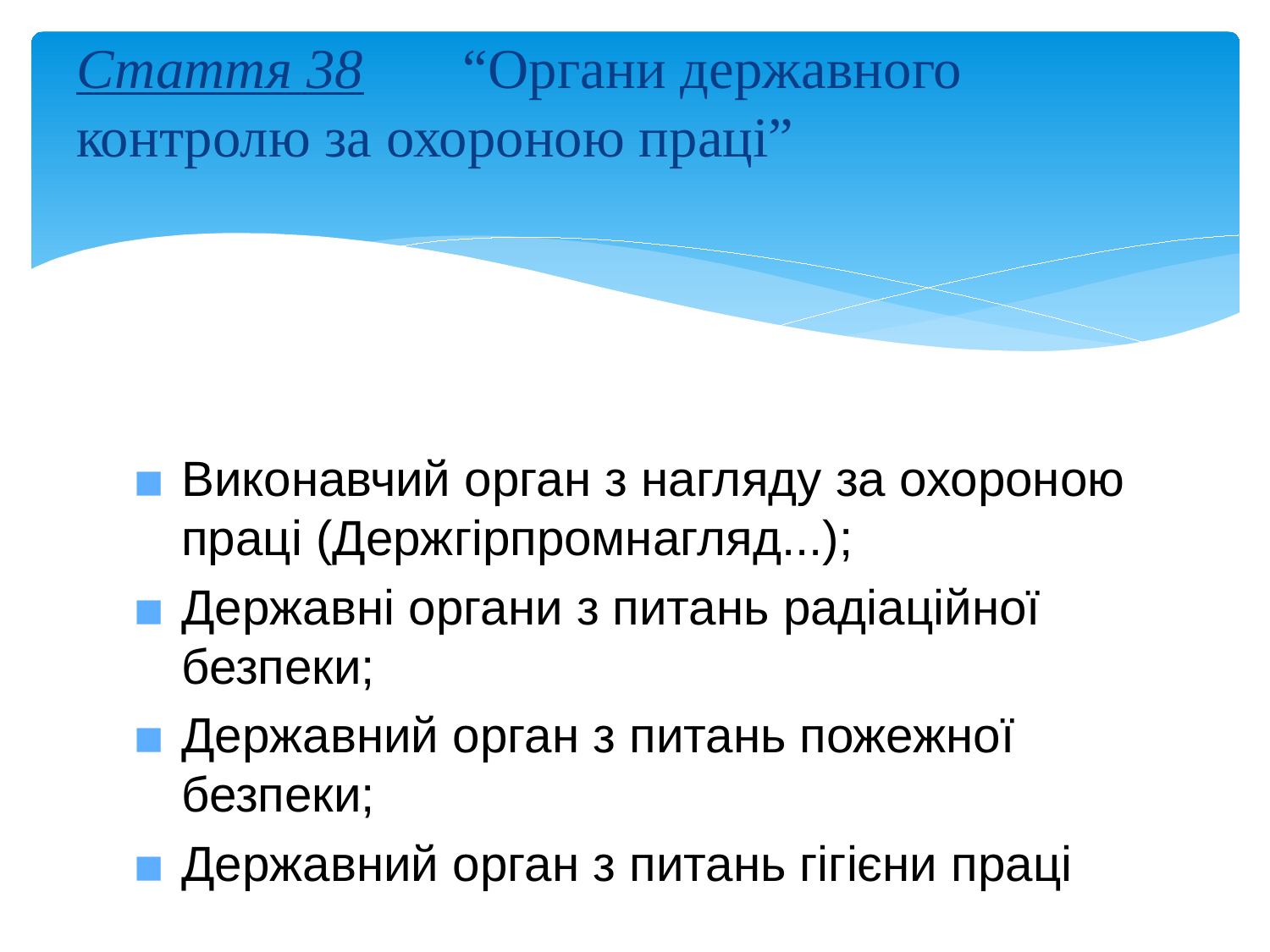

# Стаття 38       “Органи державного контролю за охороною праці”

Виконавчий орган з нагляду за охороною праці (Держгірпромнагляд...);
Державні органи з питань радіаційної безпеки;
Державний орган з питань пожежної безпеки;
Державний орган з питань гігієни праці